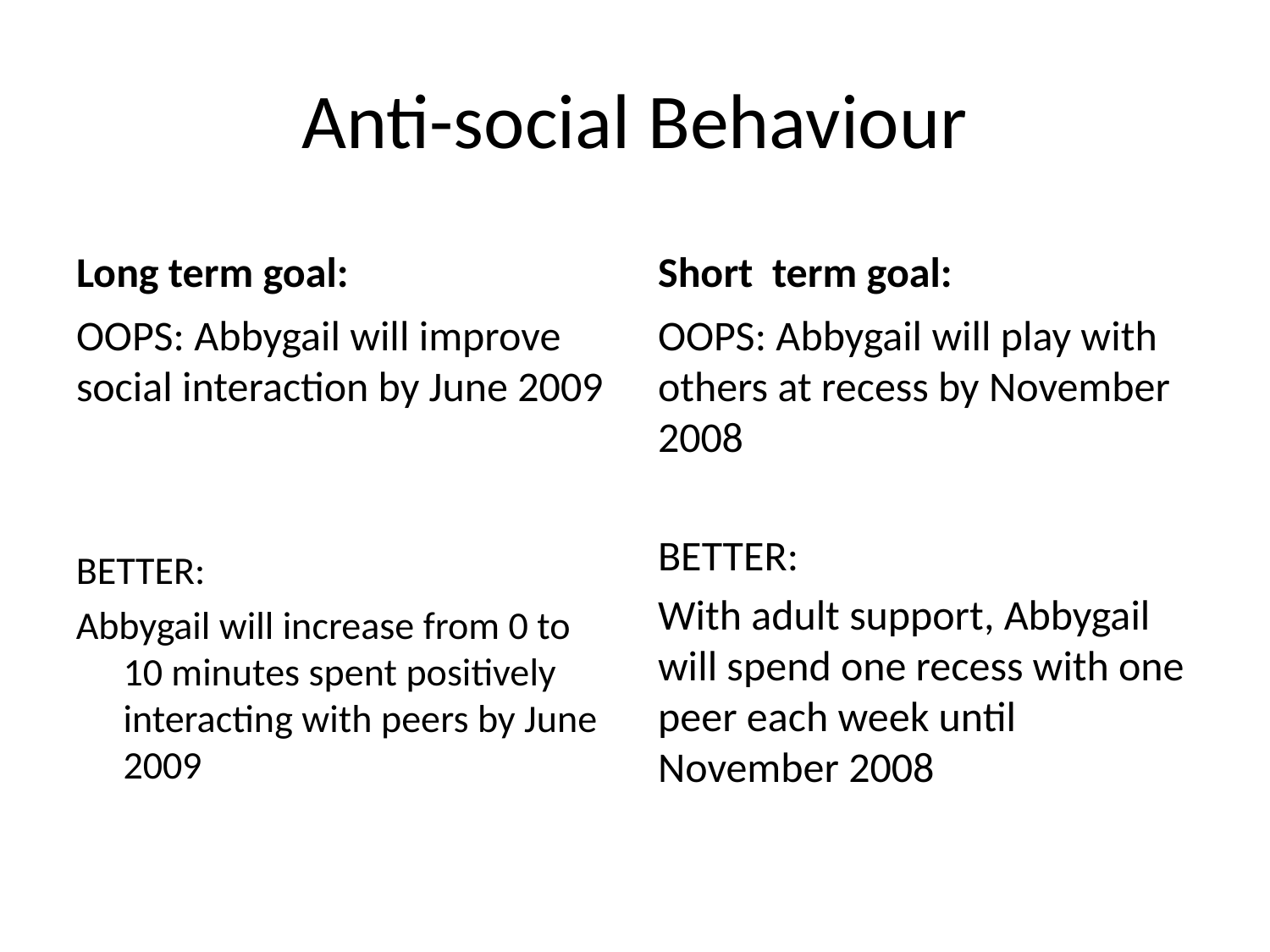

# Anti-social Behaviour
Long term goal:
Short  term goal:
OOPS: Abbygail will improve social interaction by June 2009
OOPS: Abbygail will play with others at recess by November 2008

BETTER:
With adult support, Abbygail will spend one recess with one peer each week until November 2008

BETTER:
Abbygail will increase from 0 to 10 minutes spent positively interacting with peers by June 2009